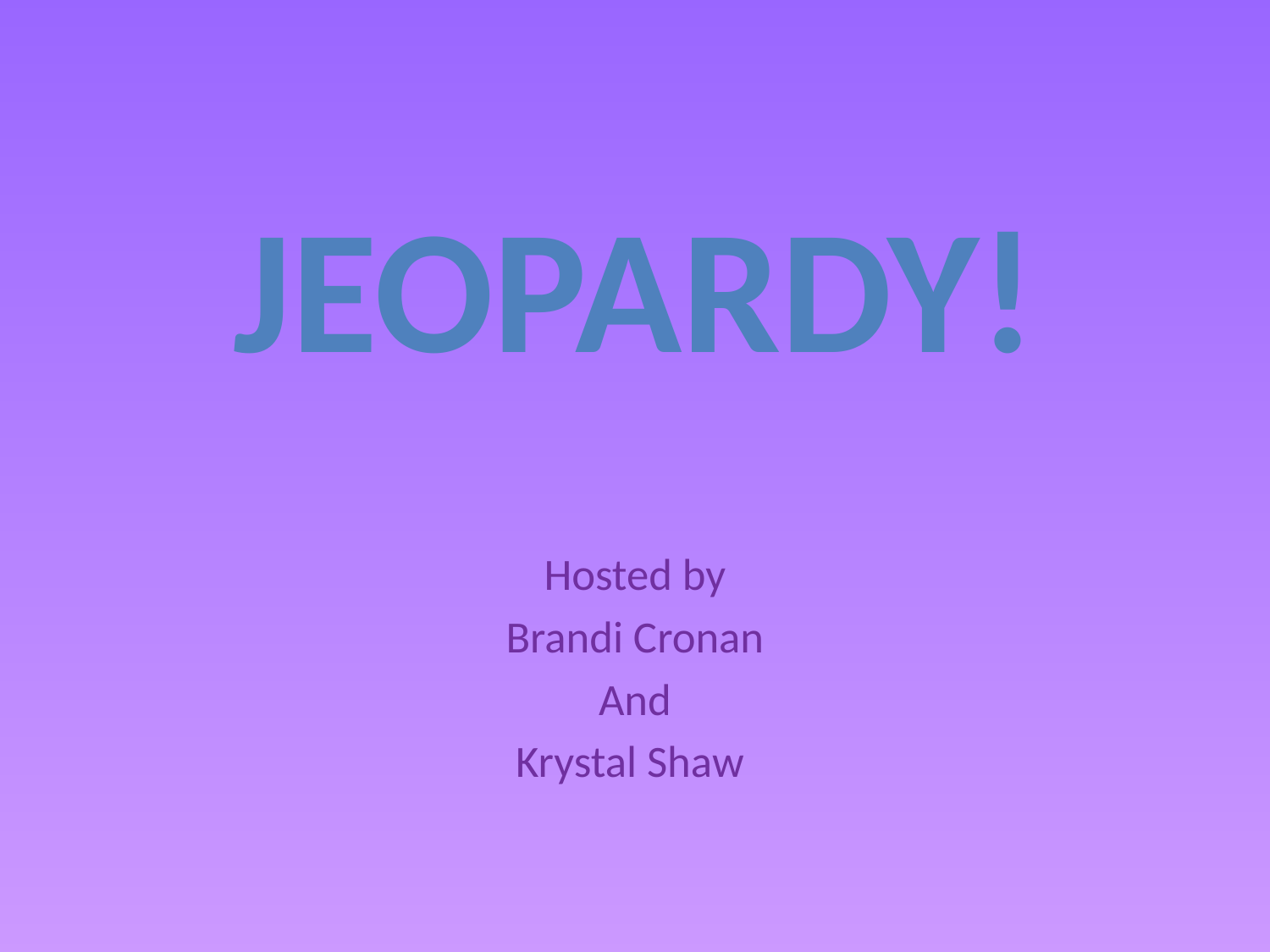

# Jeopardy!
Hosted by
Brandi Cronan
And
Krystal Shaw